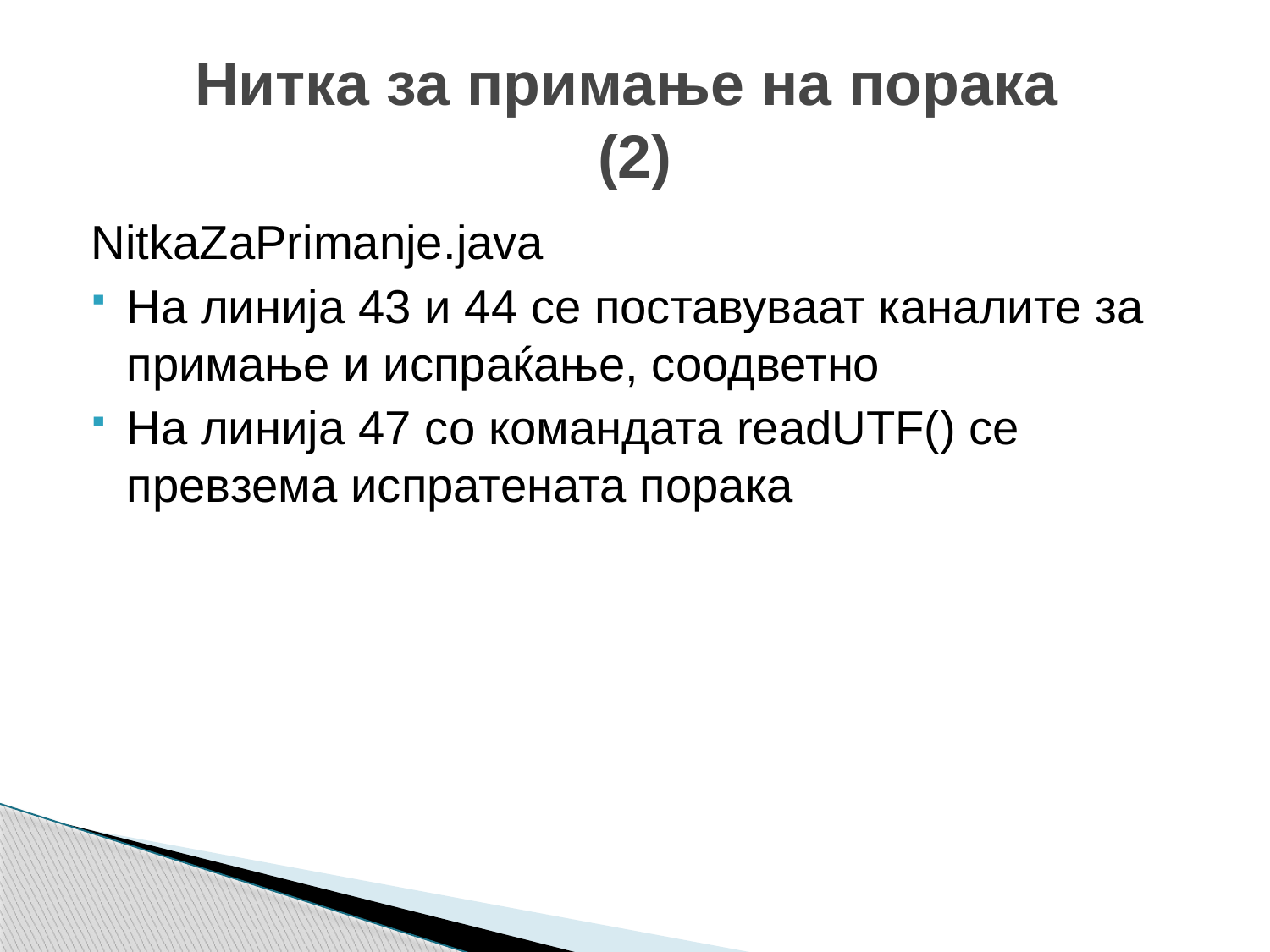

# Нитка за примање на порака (2)
NitkaZaPrimanje.java
На линија 43 и 44 се поставуваат каналите за примање и испраќање, соодветно
На линија 47 со командата readUTF() се превзема испратената порака